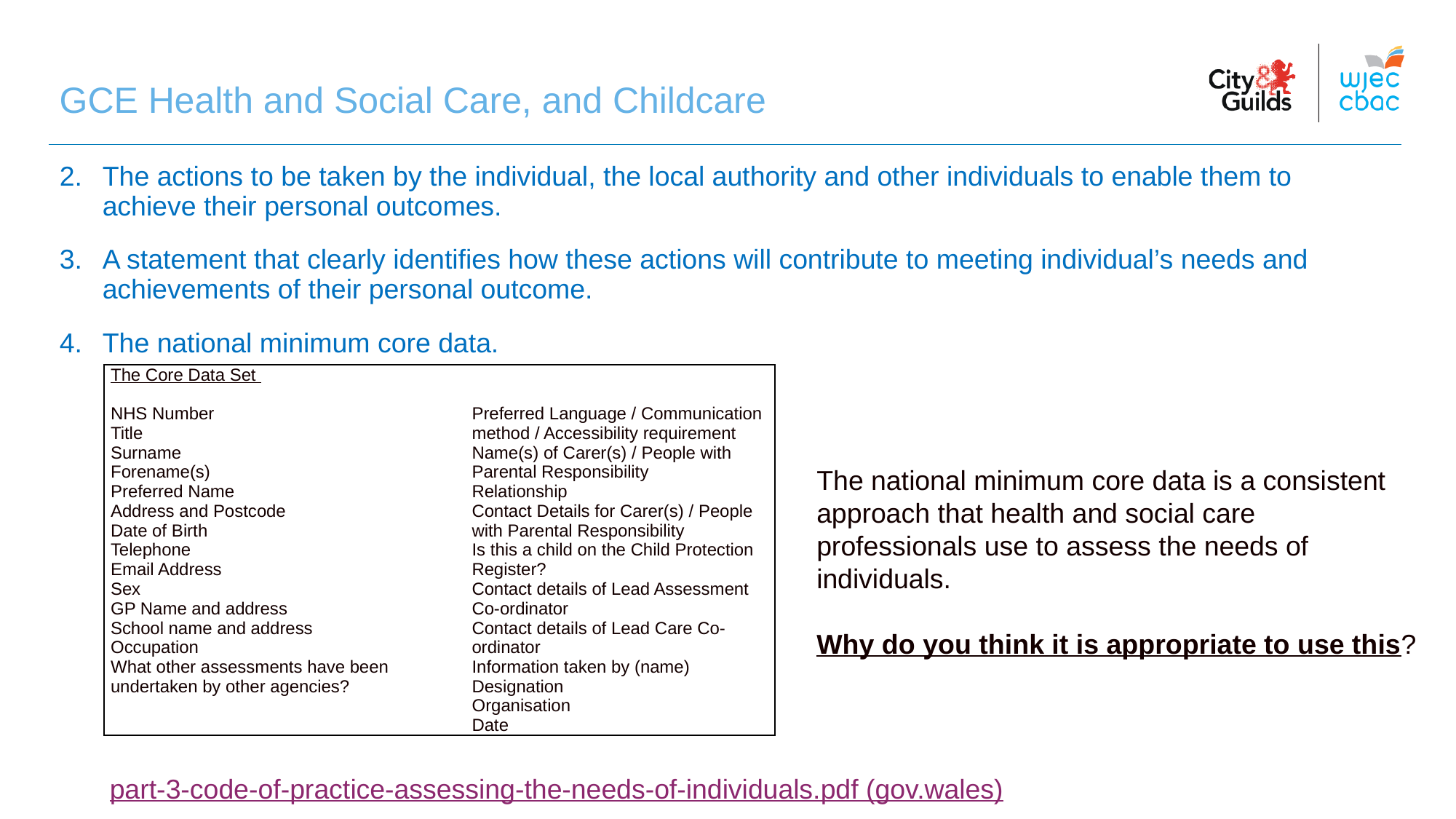

# GCE Health and Social Care, and Childcare
The actions to be taken by the individual, the local authority and other individuals to enable them to achieve their personal outcomes.
A statement that clearly identifies how these actions will contribute to meeting individual’s needs and achievements of their personal outcome.
The national minimum core data.
| The Core Data Set |  |
| --- | --- |
| NHS Number Title Surname Forename(s) Preferred Name Address and Postcode Date of Birth Telephone Email Address Sex GP Name and address School name and address Occupation What other assessments have been undertaken by other agencies? | Preferred Language / Communication method / Accessibility requirement Name(s) of Carer(s) / People with Parental Responsibility Relationship Contact Details for Carer(s) / People with Parental Responsibility Is this a child on the Child Protection Register? Contact details of Lead Assessment Co-ordinator Contact details of Lead Care Co-ordinator Information taken by (name) Designation Organisation Date |
The national minimum core data is a consistent approach that health and social care professionals use to assess the needs of individuals.

Why do you think it is appropriate to use this?
part-3-code-of-practice-assessing-the-needs-of-individuals.pdf (gov.wales)